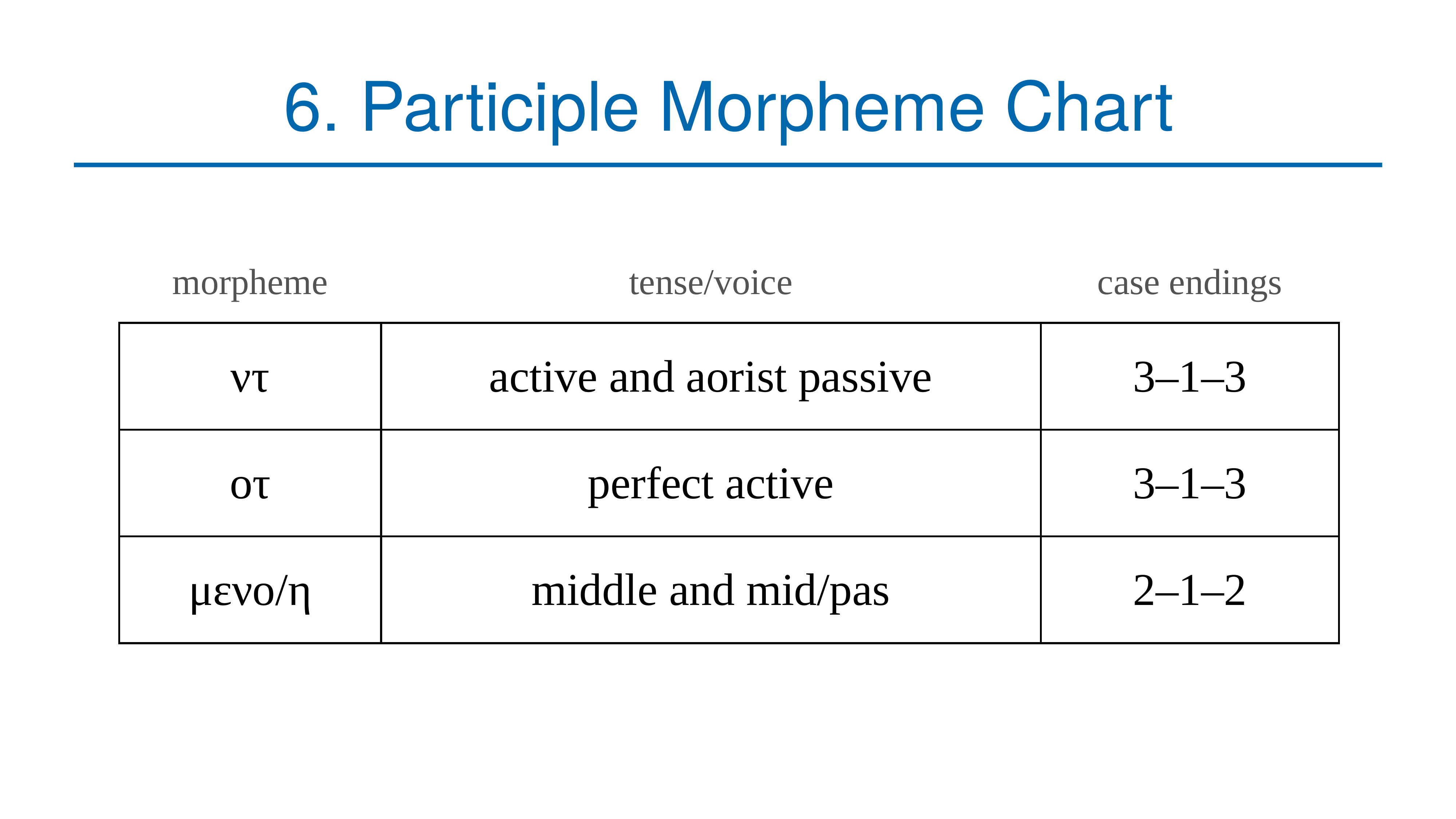

# 6. Participle Morpheme Chart
| morpheme | tense/voice | case endings |
| --- | --- | --- |
| ντ | active and aorist passive | 3–1–3 |
| οτ | perfect active | 3–1–3 |
| μενο/η | middle and mid/pas | 2–1–2 |